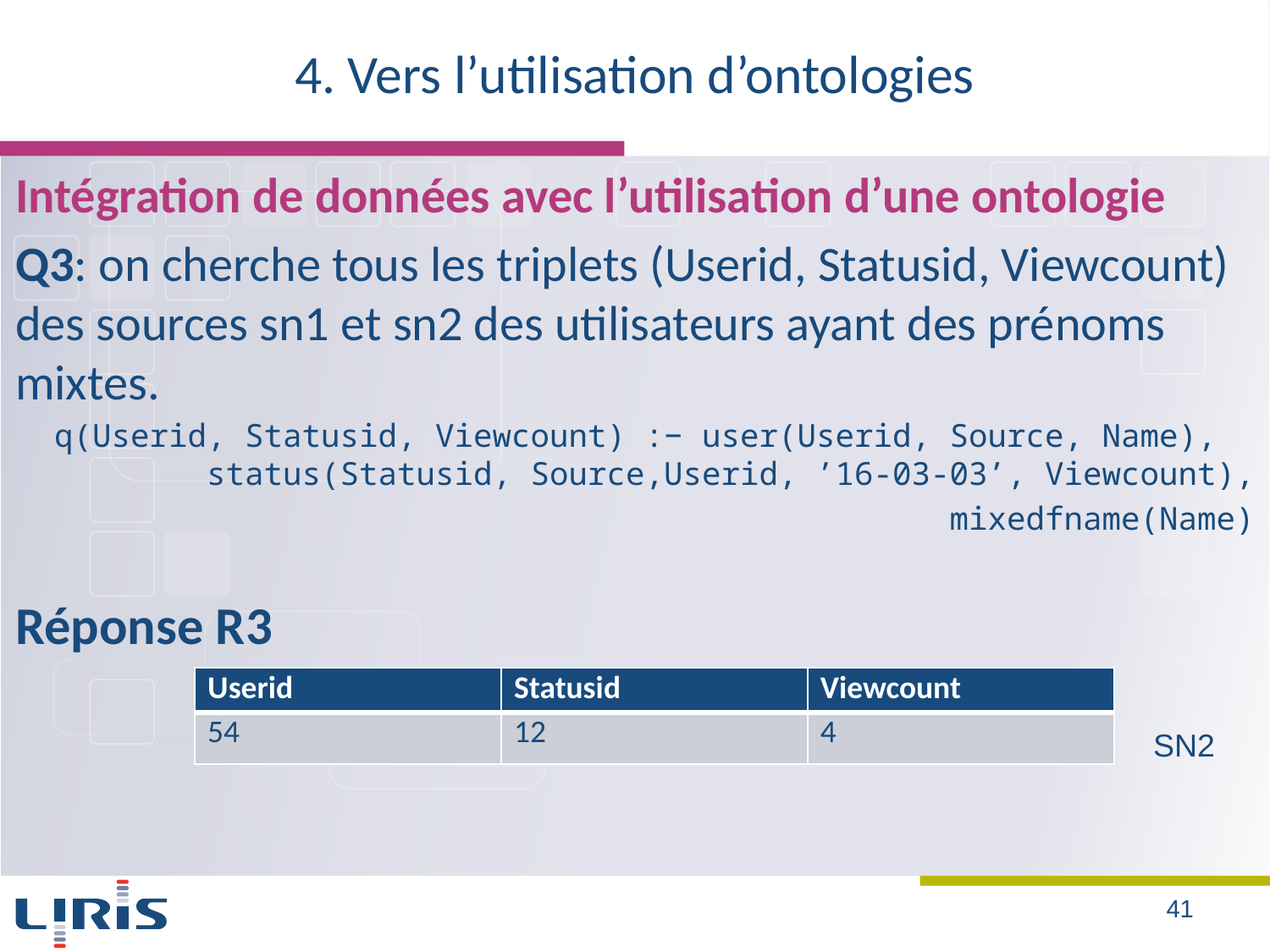

# 4. Vers l’utilisation d’ontologies
Intégration de données avec l’utilisation d’une ontologie
Q3: on cherche tous les triplets (Userid, Statusid, Viewcount) des sources sn1 et sn2 des utilisateurs ayant des prénoms mixtes.
q(Userid, Statusid, Viewcount) :− user(Userid, Source, Name),   status(Statusid, Source,Userid, ’16-03-03’, Viewcount),
mixedfname(Name)

Réponse R3
| Userid | Statusid | Viewcount |
| --- | --- | --- |
| 54 | 12 | 4 |
SN2
41